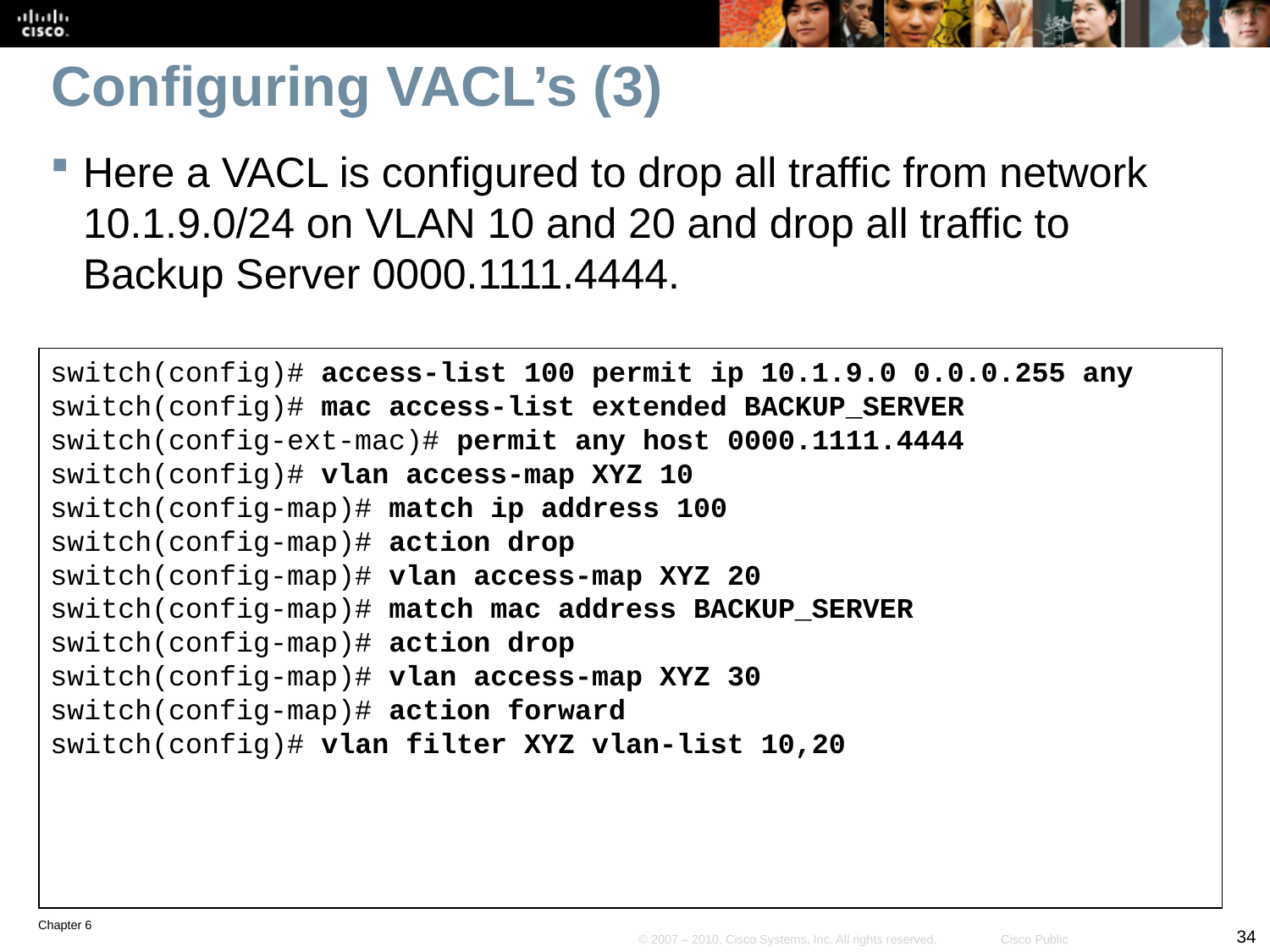

# Configuring VACL’s (3)
Here a VACL is configured to drop all traffic from network 10.1.9.0/24 on VLAN 10 and 20 and drop all traffic to Backup Server 0000.1111.4444.
switch(config)# access-list 100 permit ip 10.1.9.0 0.0.0.255 any
switch(config)# mac access-list extended BACKUP_SERVER
switch(config-ext-mac)# permit any host 0000.1111.4444
switch(config)# vlan access-map XYZ 10
switch(config-map)# match ip address 100
switch(config-map)# action drop
switch(config-map)# vlan access-map XYZ 20
switch(config-map)# match mac address BACKUP_SERVER
switch(config-map)# action drop
switch(config-map)# vlan access-map XYZ 30
switch(config-map)# action forward
switch(config)# vlan filter XYZ vlan-list 10,20